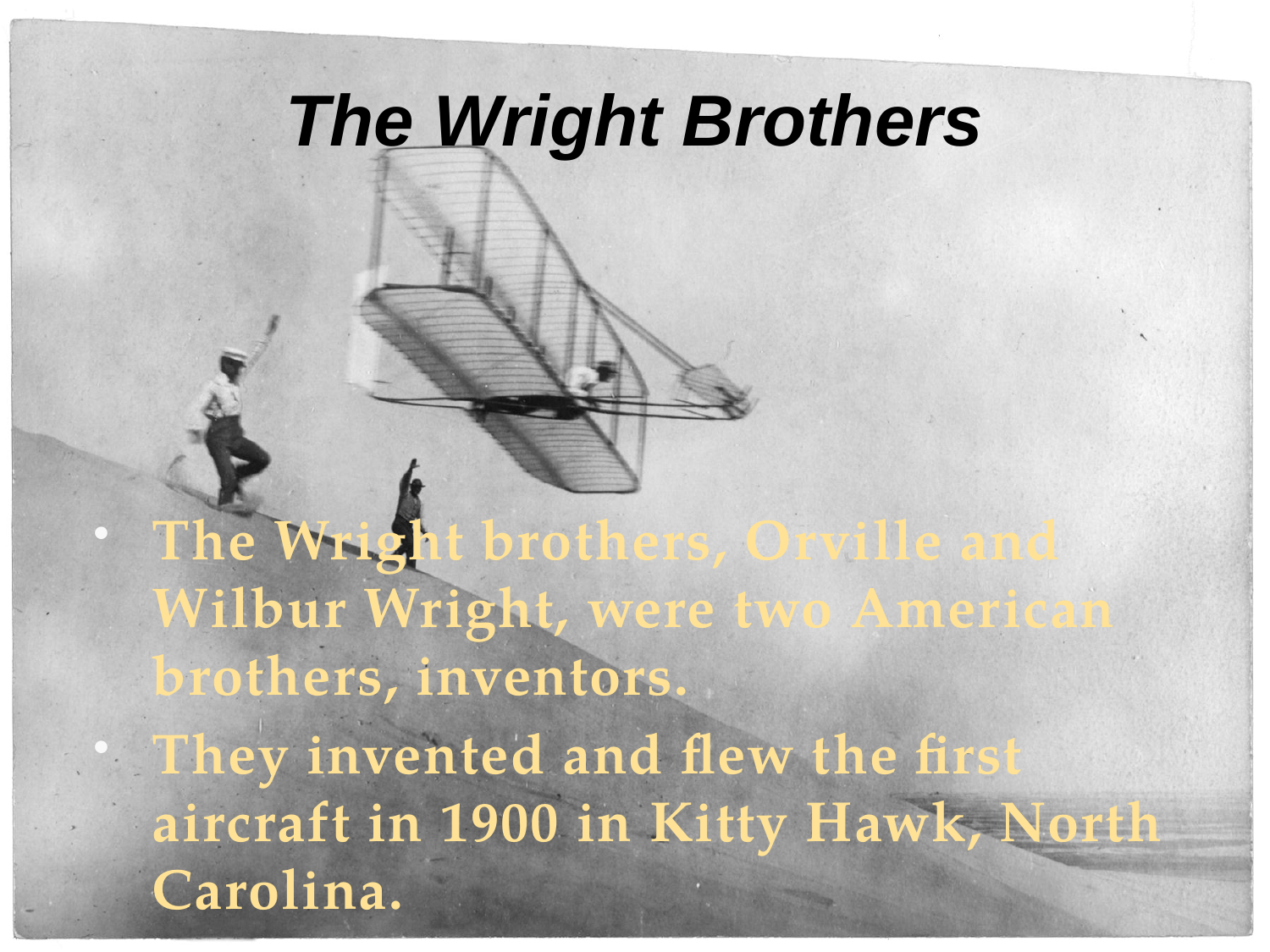

# The Wright Brothers
The Wright brothers, Orville and Wilbur Wright, were two American brothers, inventors.
They invented and flew the first aircraft in 1900 in Kitty Hawk, North Carolina.